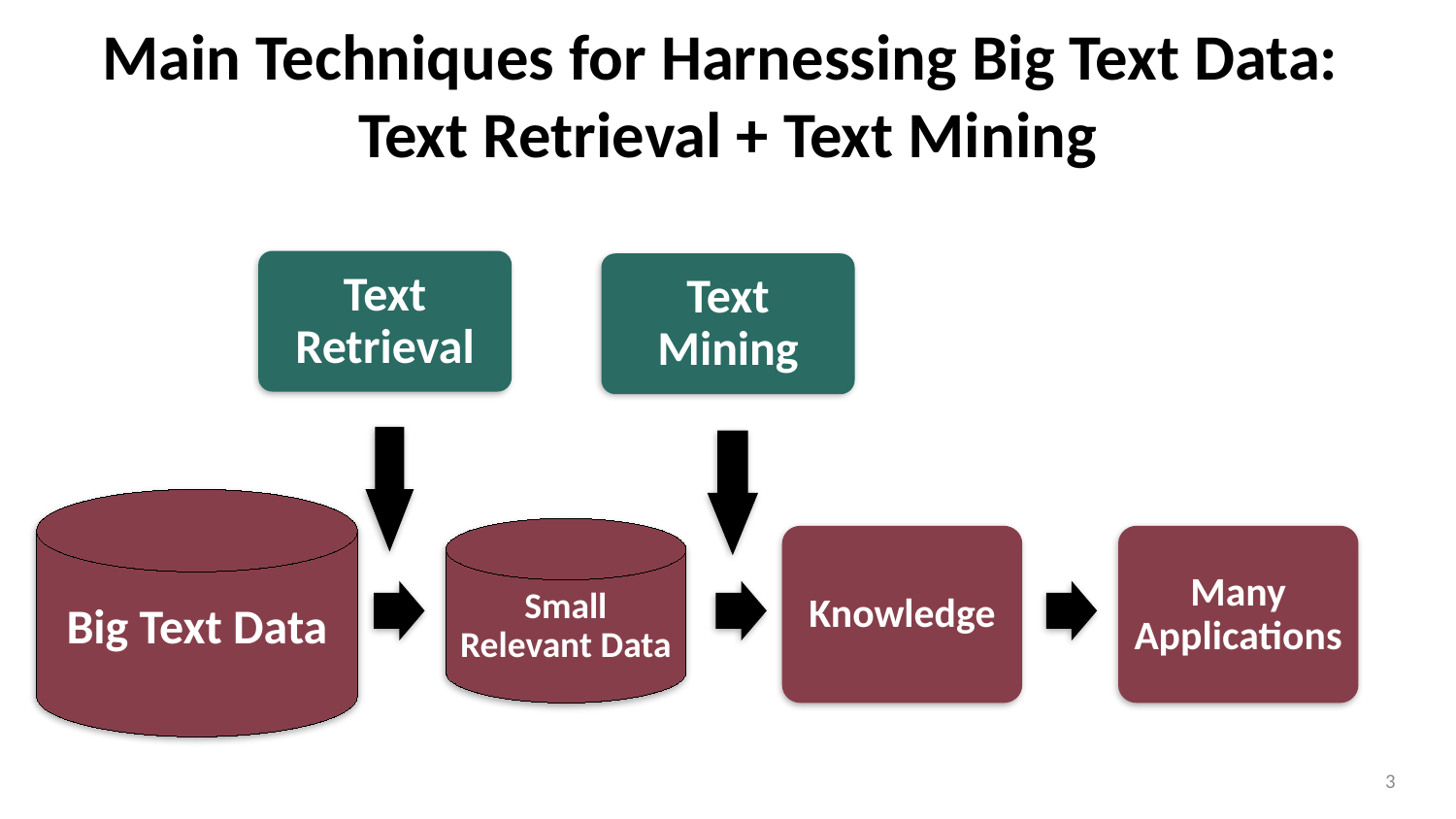

# Main Techniques for Harnessing Big Text Data: Text Retrieval + Text Mining
Text Retrieval
Text Mining

Big
Text Data
Big Text Data
Small
Relevant Data
Small Relevant Data
Knowledge
Many Applications

3